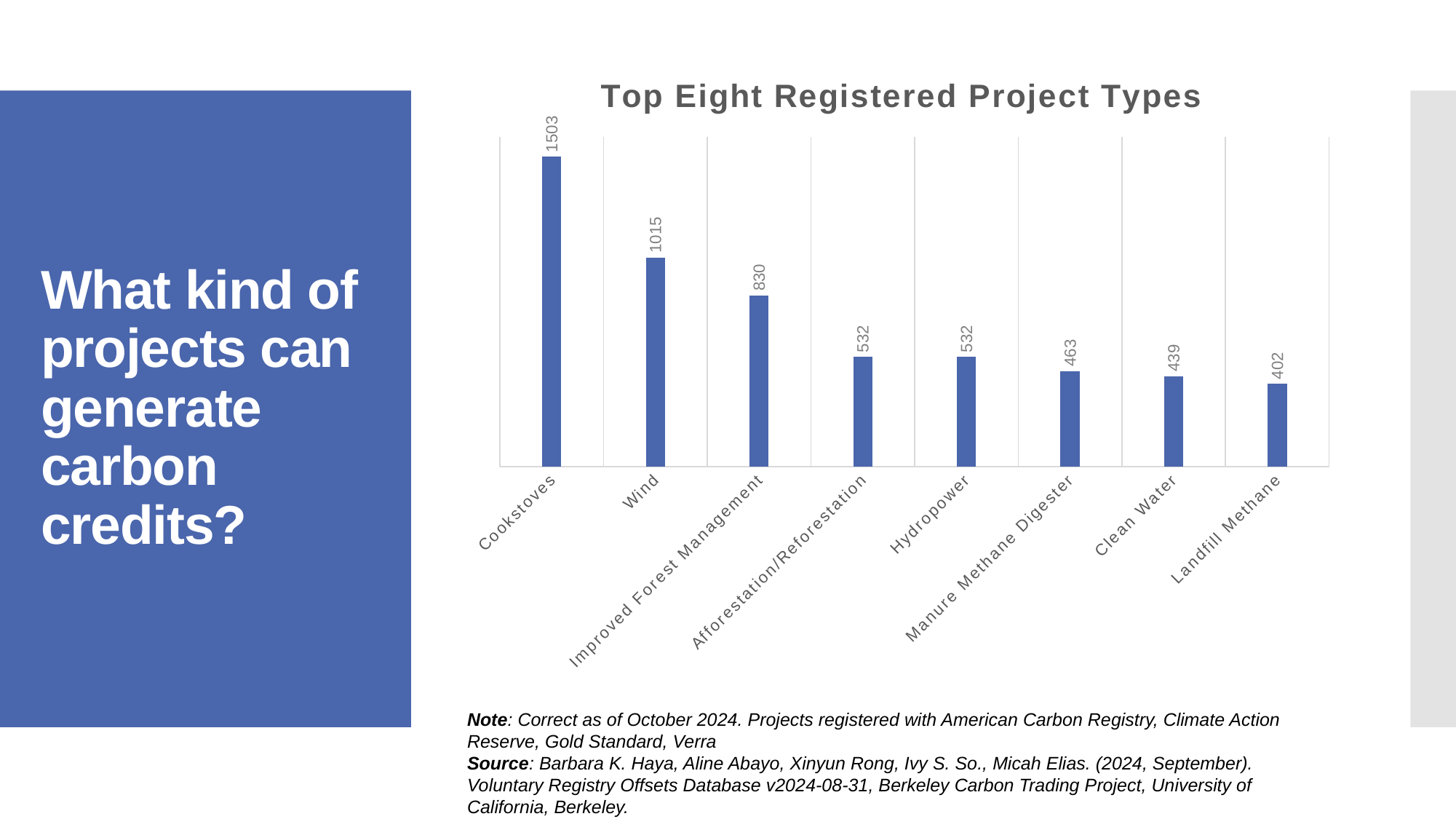

### Chart: Top Eight Registered Project Types

| Category |  |
|---|---|
| Cookstoves | 1503.0 |
| Wind | 1015.0 |
| Improved Forest Management | 830.0 |
| Afforestation/Reforestation | 532.0 |
| Hydropower | 532.0 |
| Manure Methane Digester | 463.0 |
| Clean Water | 439.0 |
| Landfill Methane | 402.0 |
# What kind of projects can generate carbon credits?
Note: Correct as of October 2024. Projects registered with American Carbon Registry, Climate Action Reserve, Gold Standard, Verra
Source: Barbara K. Haya, Aline Abayo, Xinyun Rong, Ivy S. So., Micah Elias. (2024, September). Voluntary Registry Offsets Database v2024-08-31, Berkeley Carbon Trading Project, University of California, Berkeley.